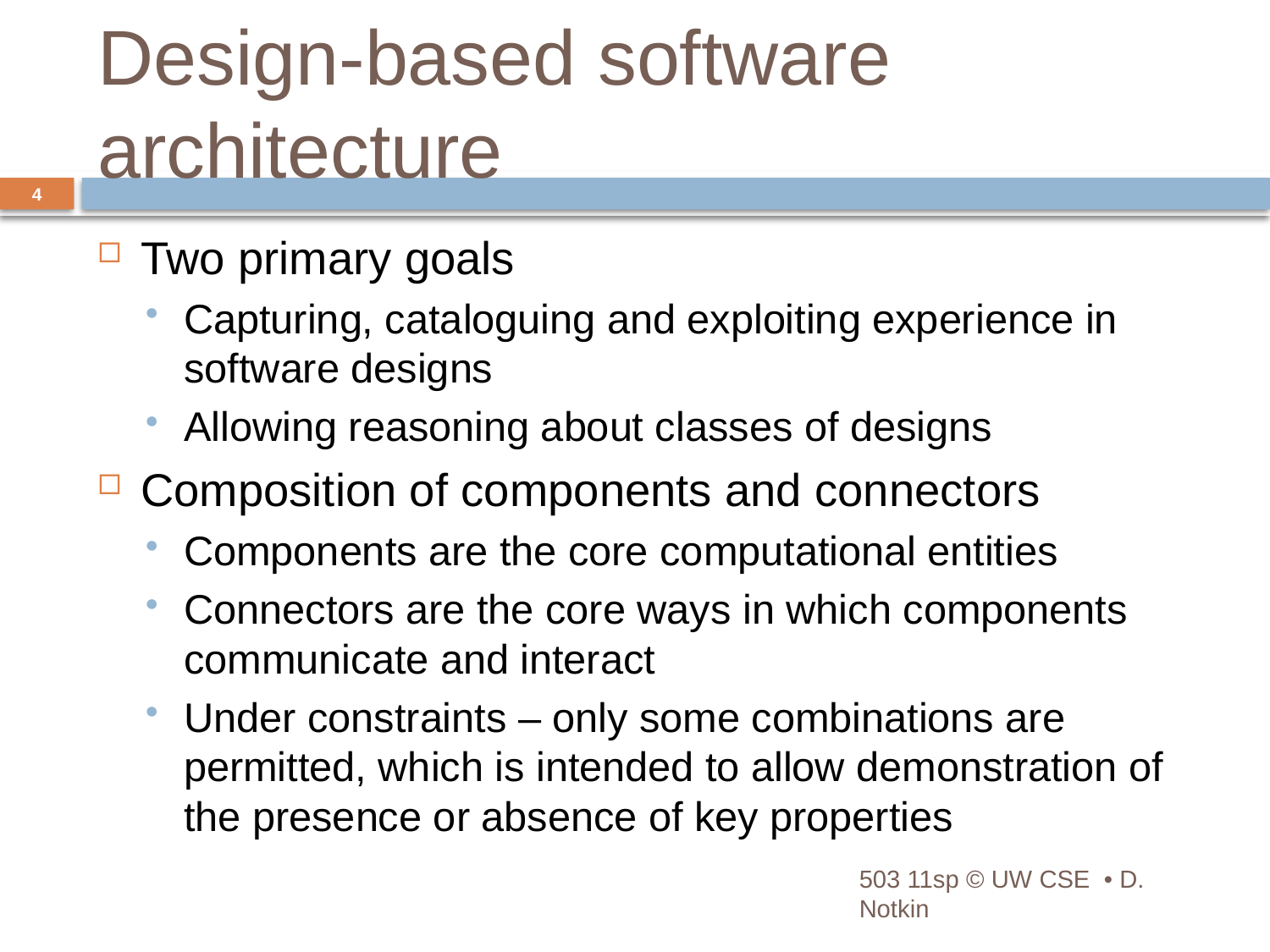

# Design-based software architecture
4
Two primary goals
Capturing, cataloguing and exploiting experience in software designs
Allowing reasoning about classes of designs
Composition of components and connectors
Components are the core computational entities
Connectors are the core ways in which components communicate and interact
Under constraints – only some combinations are permitted, which is intended to allow demonstration of the presence or absence of key properties

503 11sp © UW CSE  • D. Notkin